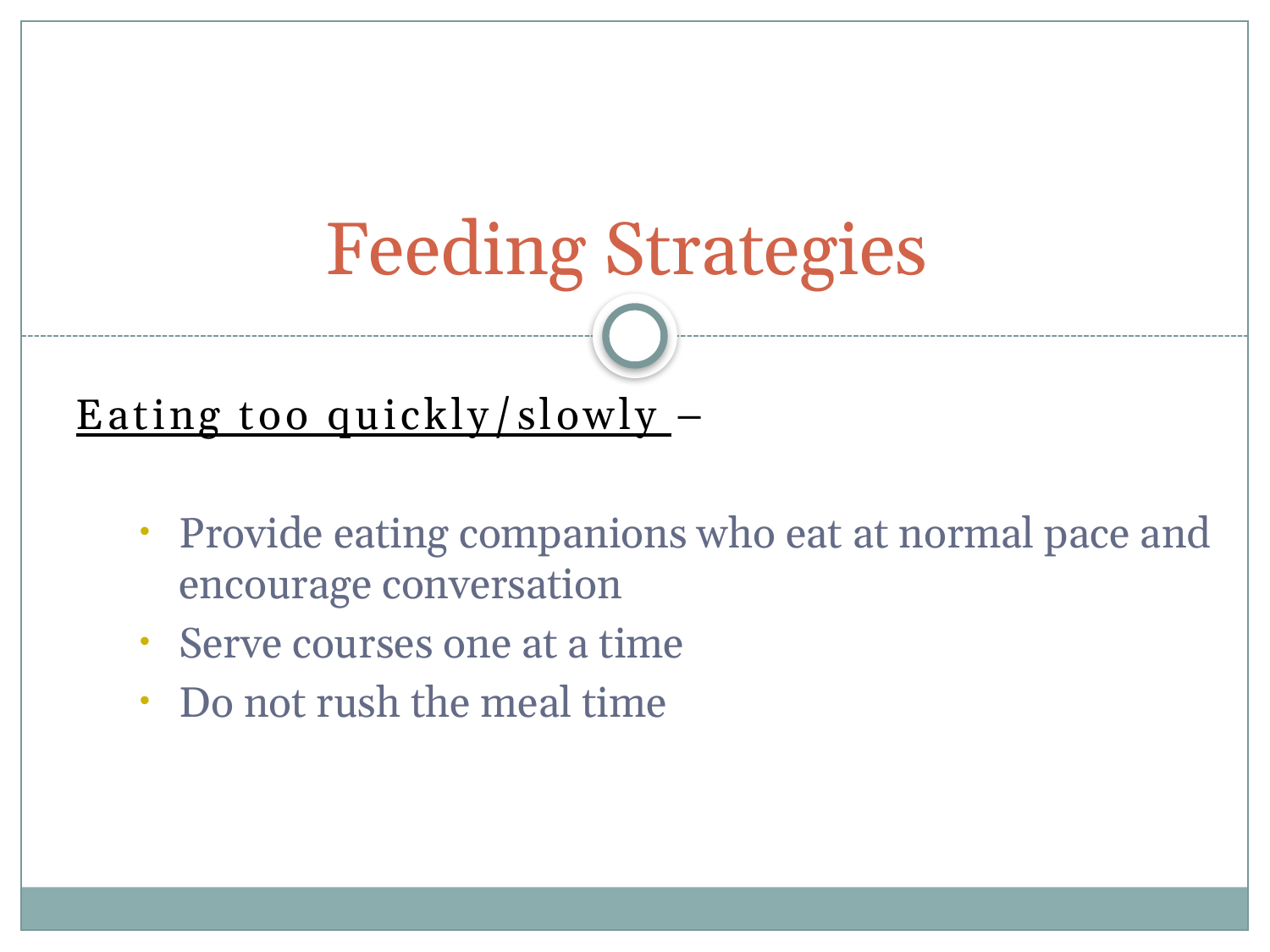

# Feeding Strategies
Eating too quickly/slowly –

Provide eating companions who eat at normal pace and encourage conversation
Serve courses one at a time
Do not rush the meal time